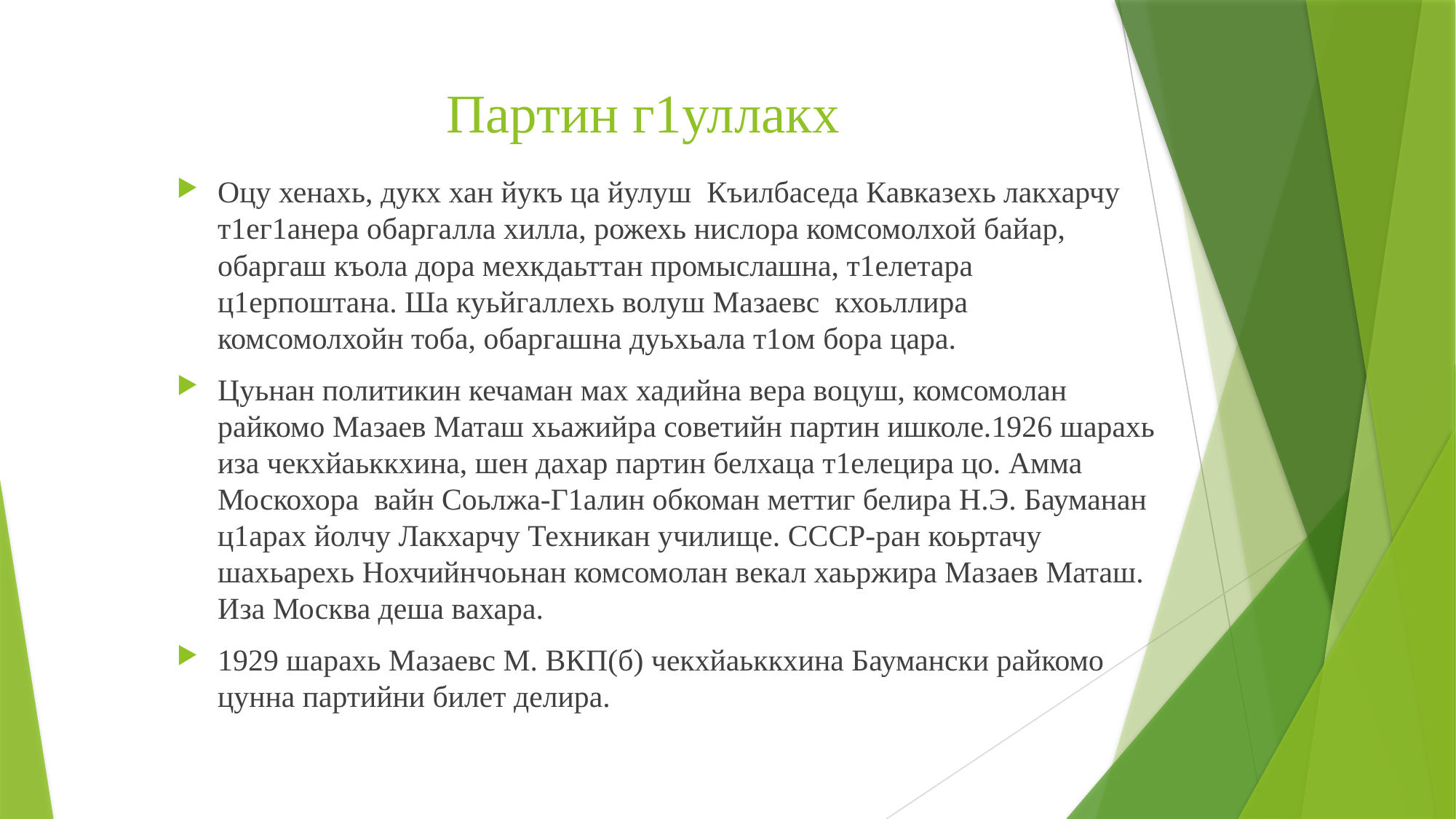

# Партин г1уллакх
Оцу хенахь, дукх хан йукъ ца йулуш  Къилбаседа Кавказехь лакхарчу т1ег1анера обаргалла хилла, рожехь нислора комсомолхой байар, обаргаш къола дора мехкдаьттан промыслашна, т1елетара ц1ерпоштана. Ша куьйгаллехь волуш Мазаевс  кхоьллира комсомолхойн тоба, обаргашна дуьхьала т1ом бора цара.
Цуьнан политикин кечаман мах хадийна вера воцуш, комсомолан райкомо Мазаев Маташ хьажийра советийн партин ишколе.1926 шарахь иза чекхйаьккхина, шен дахар партин белхаца т1елецира цо. Амма Москохора  вайн Соьлжа-Г1алин обкоман меттиг белира Н.Э. Бауманан ц1арах йолчу Лакхарчу Техникан училище. СССР-ран коьртачу шахьарехь Нохчийнчоьнан комсомолан векал хаьржира Мазаев Маташ. Иза Москва деша вахара.
1929 шарахь Мазаевс М. ВКП(б) чекхйаьккхина Баумански райкомо цунна партийни билет делира.